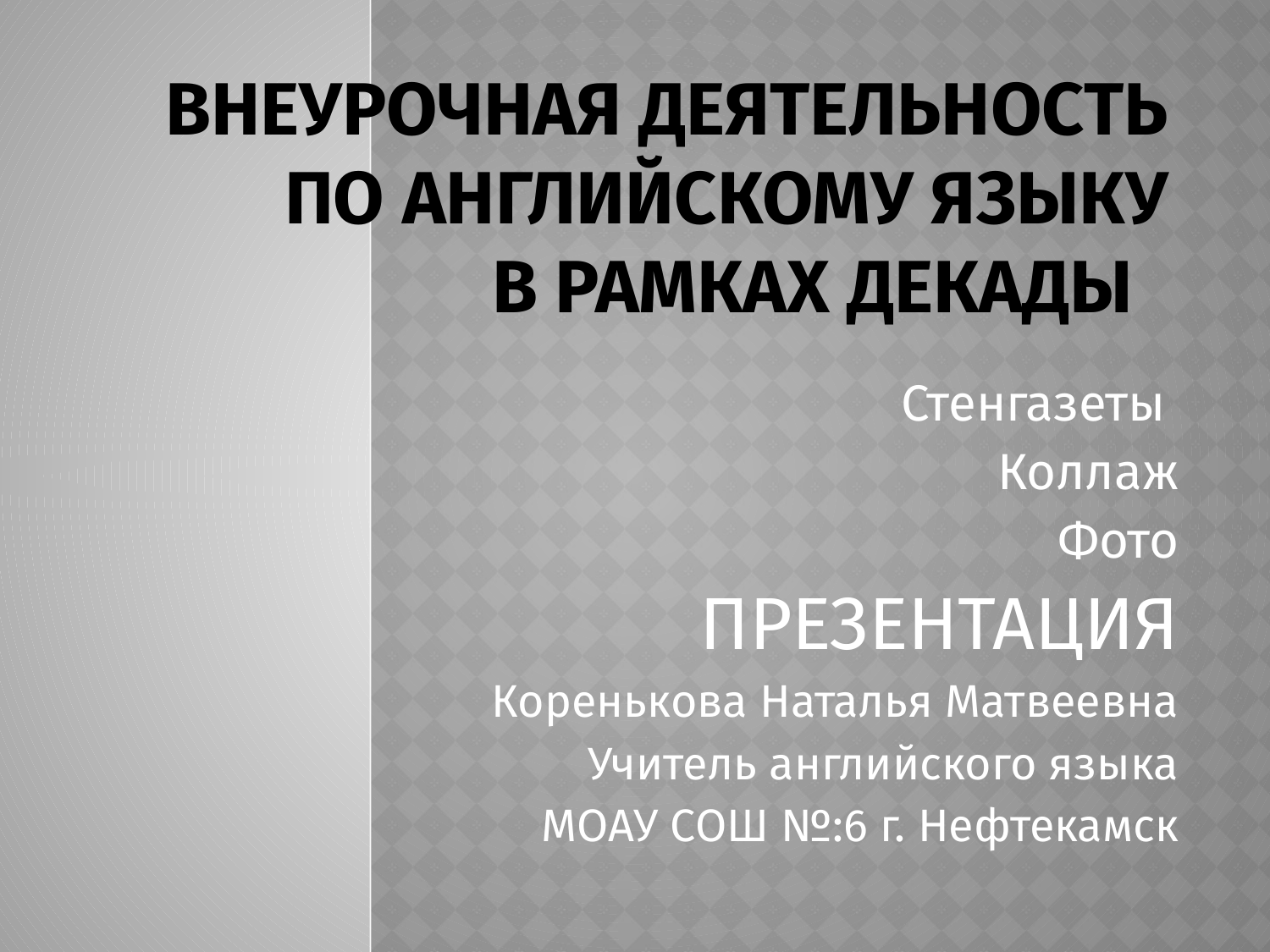

# Внеурочная деятельность по английскому языку В рамках декады
Стенгазеты
 Коллаж
Фото
ПРЕЗЕНТАЦИЯ
Коренькова Наталья Матвеевна
Учитель английского языка
МОАУ СОШ №:6 г. Нефтекамск